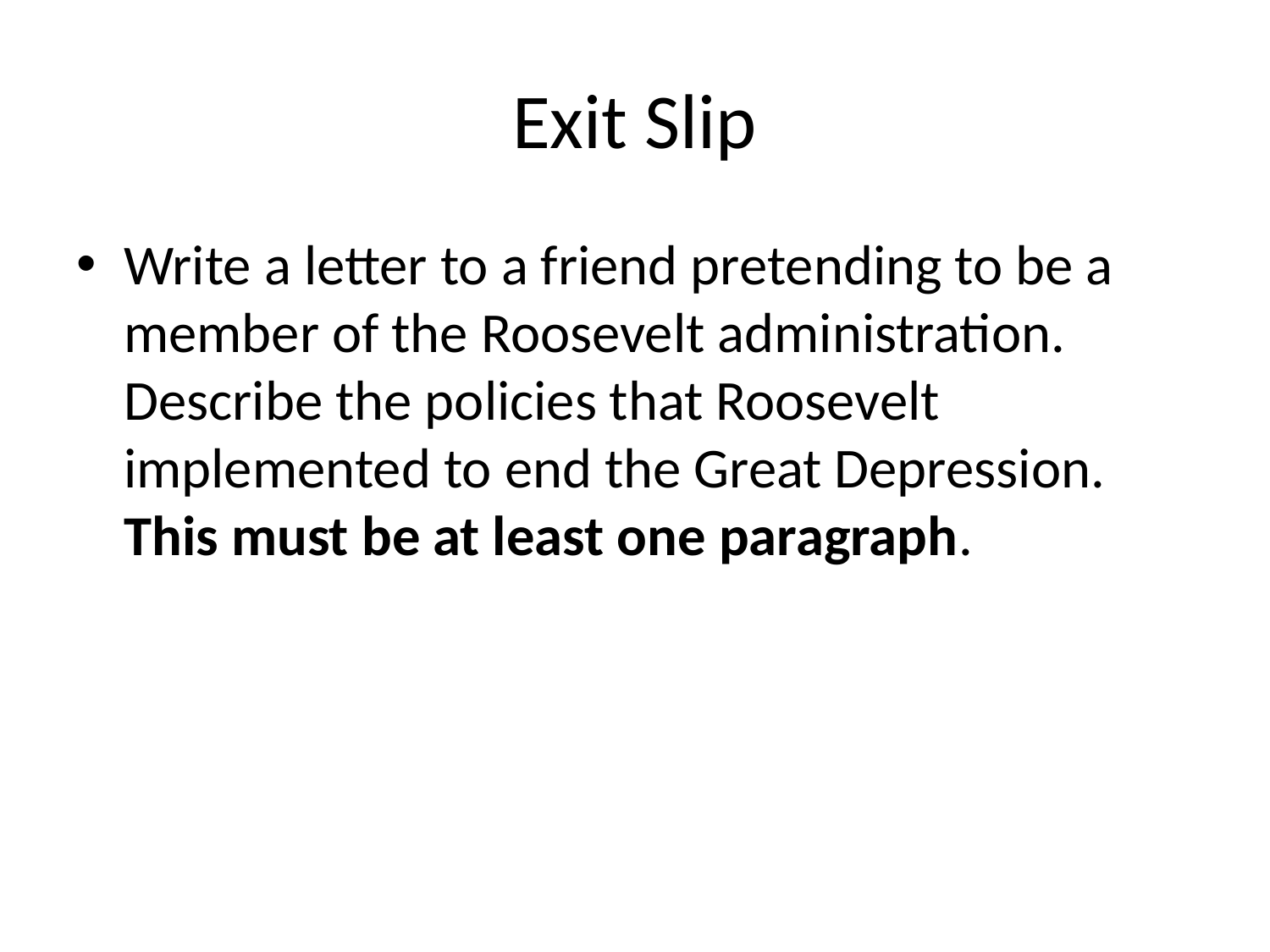

# Exit Slip
Write a letter to a friend pretending to be a member of the Roosevelt administration. Describe the policies that Roosevelt implemented to end the Great Depression. This must be at least one paragraph.